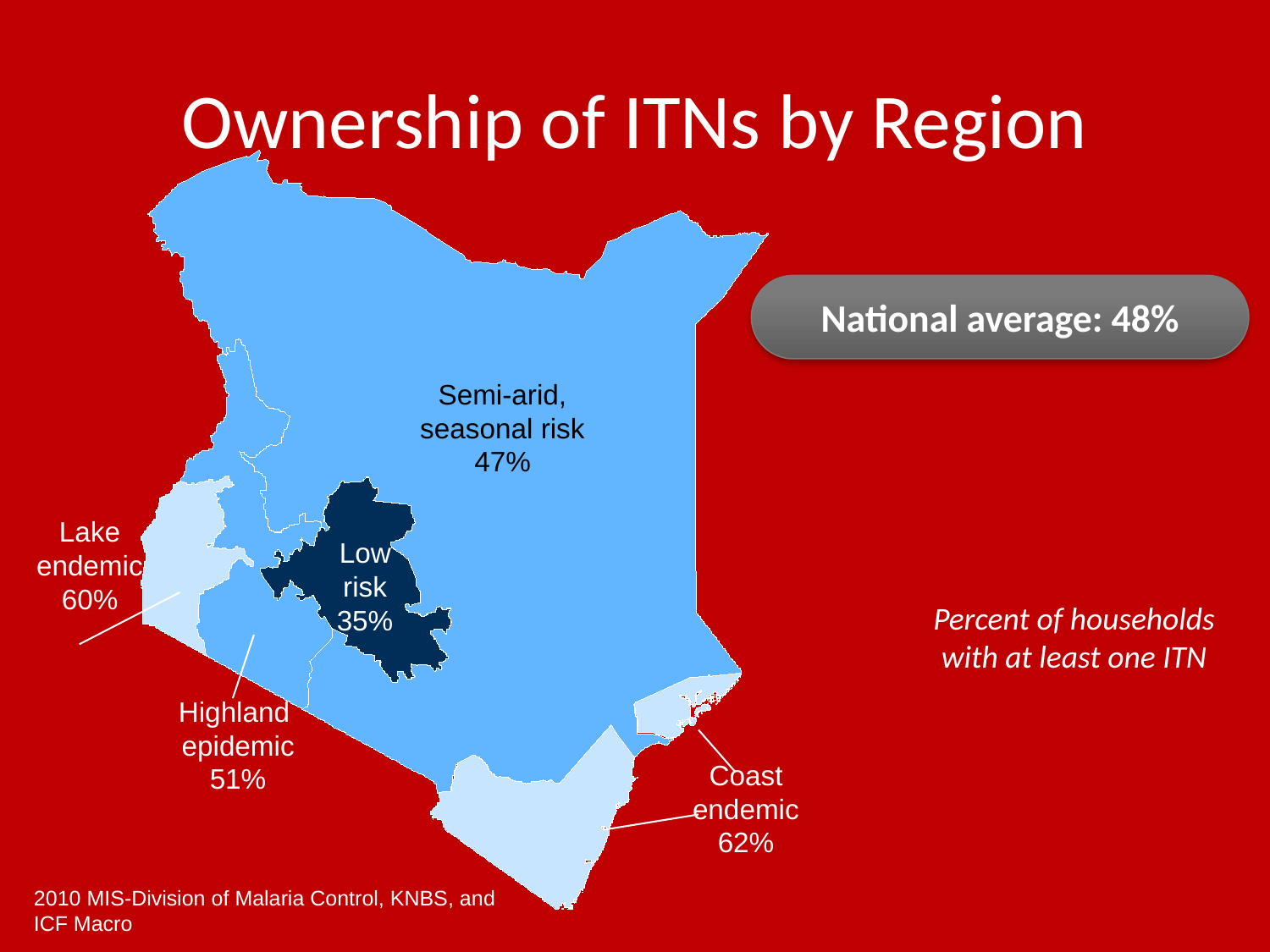

# Ownership of ITNs by Region

National average: 48%
Semi-arid, seasonal risk
47%
Lake
endemic
60%
Low
risk
35%
Percent of households with at least one ITN
Highland
epidemic
51%
Coast
endemic
62%
2010 MIS-Division of Malaria Control, KNBS, and ICF Macro